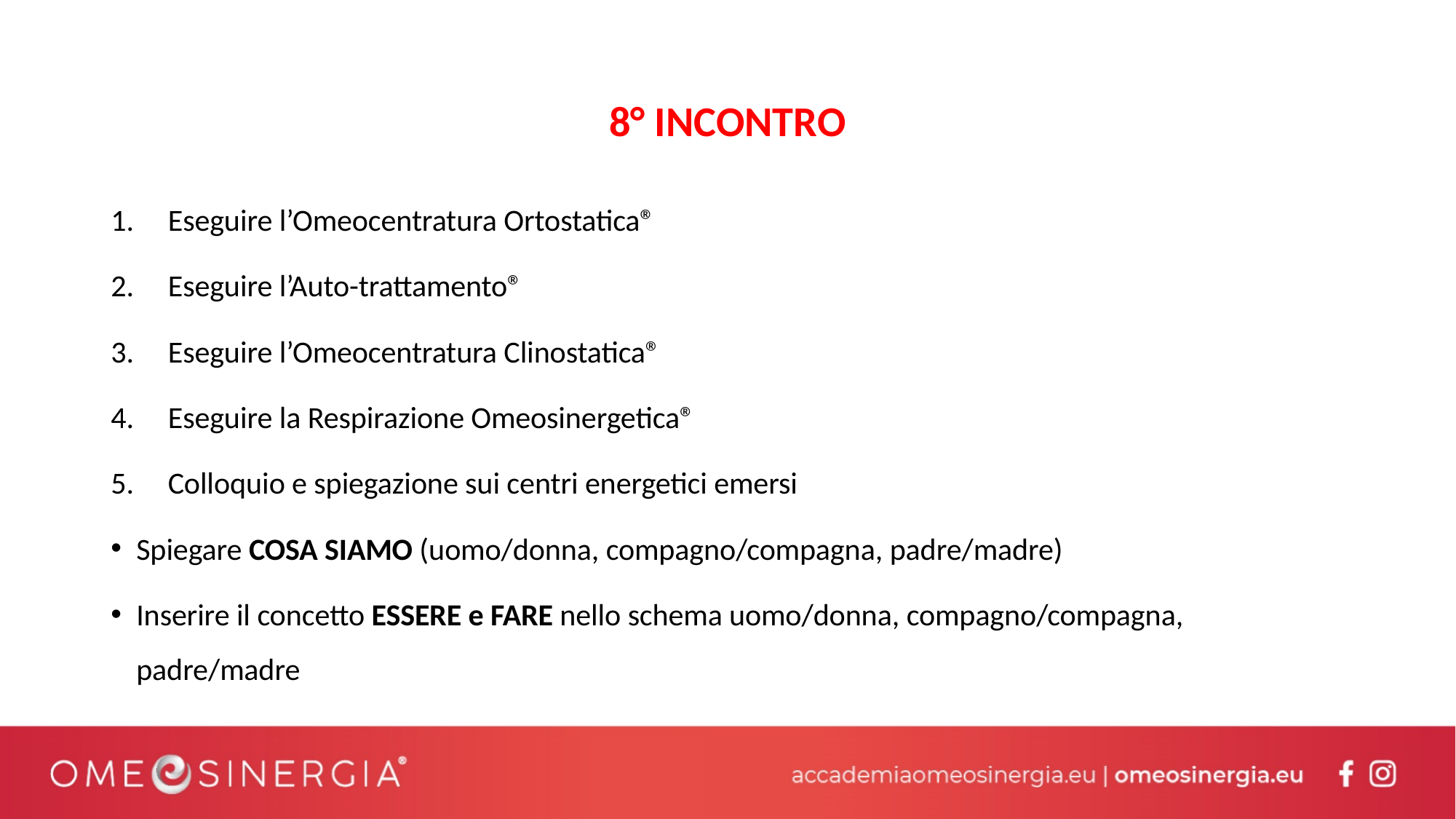

# 8° INCONTRO
Eseguire l’Omeocentratura Ortostatica®
Eseguire l’Auto-trattamento®
Eseguire l’Omeocentratura Clinostatica®
Eseguire la Respirazione Omeosinergetica®
Colloquio e spiegazione sui centri energetici emersi
Spiegare COSA SIAMO (uomo/donna, compagno/compagna, padre/madre)
Inserire il concetto ESSERE e FARE nello schema uomo/donna, compagno/compagna, padre/madre